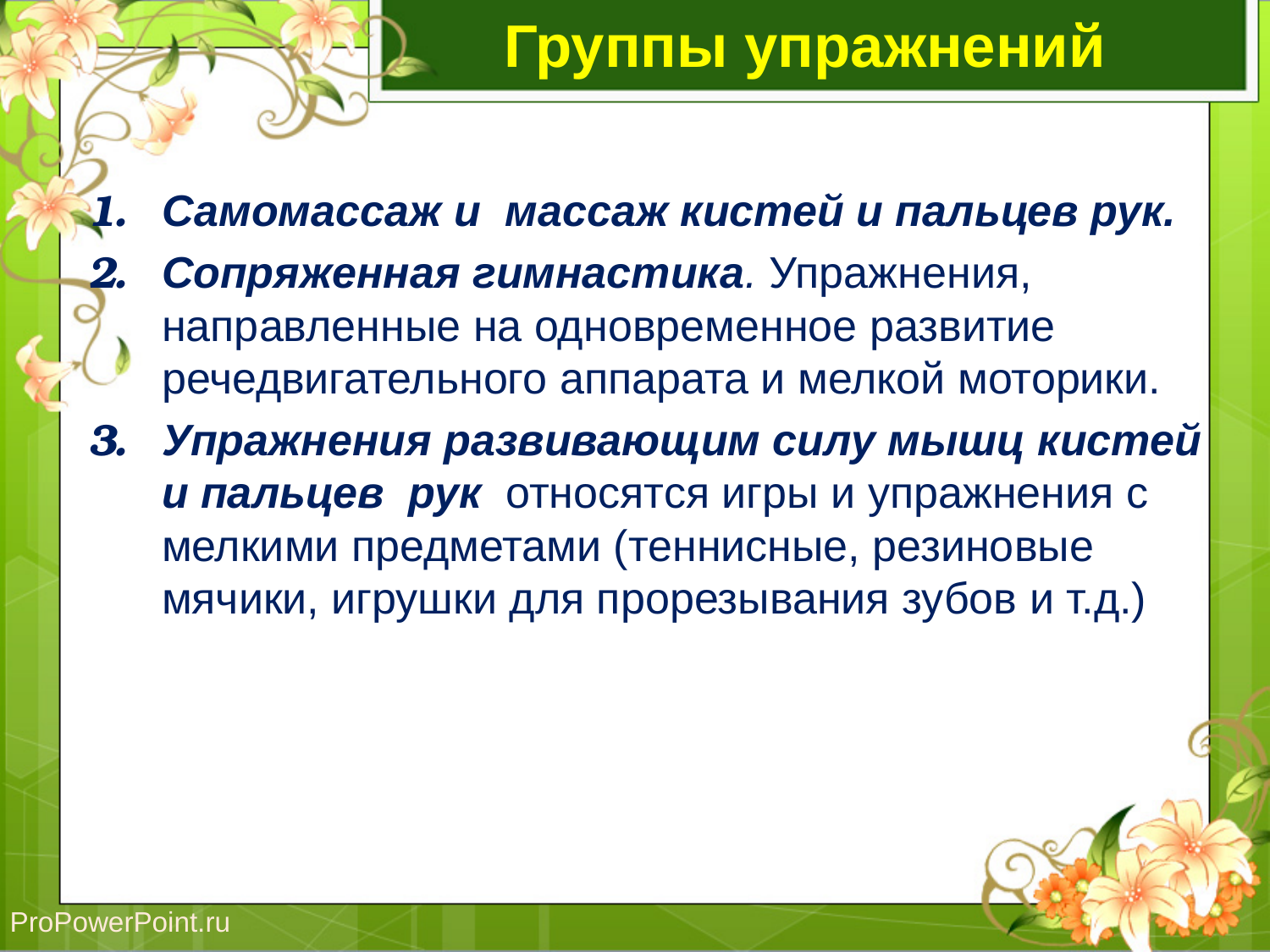

# Группы упражнений
Самомассаж и  массаж кистей и пальцев рук.
Сопряженная гимнастика. Упражнения, направленные на одновременное развитие речедвигательного аппарата и мелкой моторики.
Упражнения развивающим силу мышц кистей и пальцев  рук  относятся игры и упражнения с мелкими предметами (теннисные, резиновые мячики, игрушки для прорезывания зубов и т.д.)